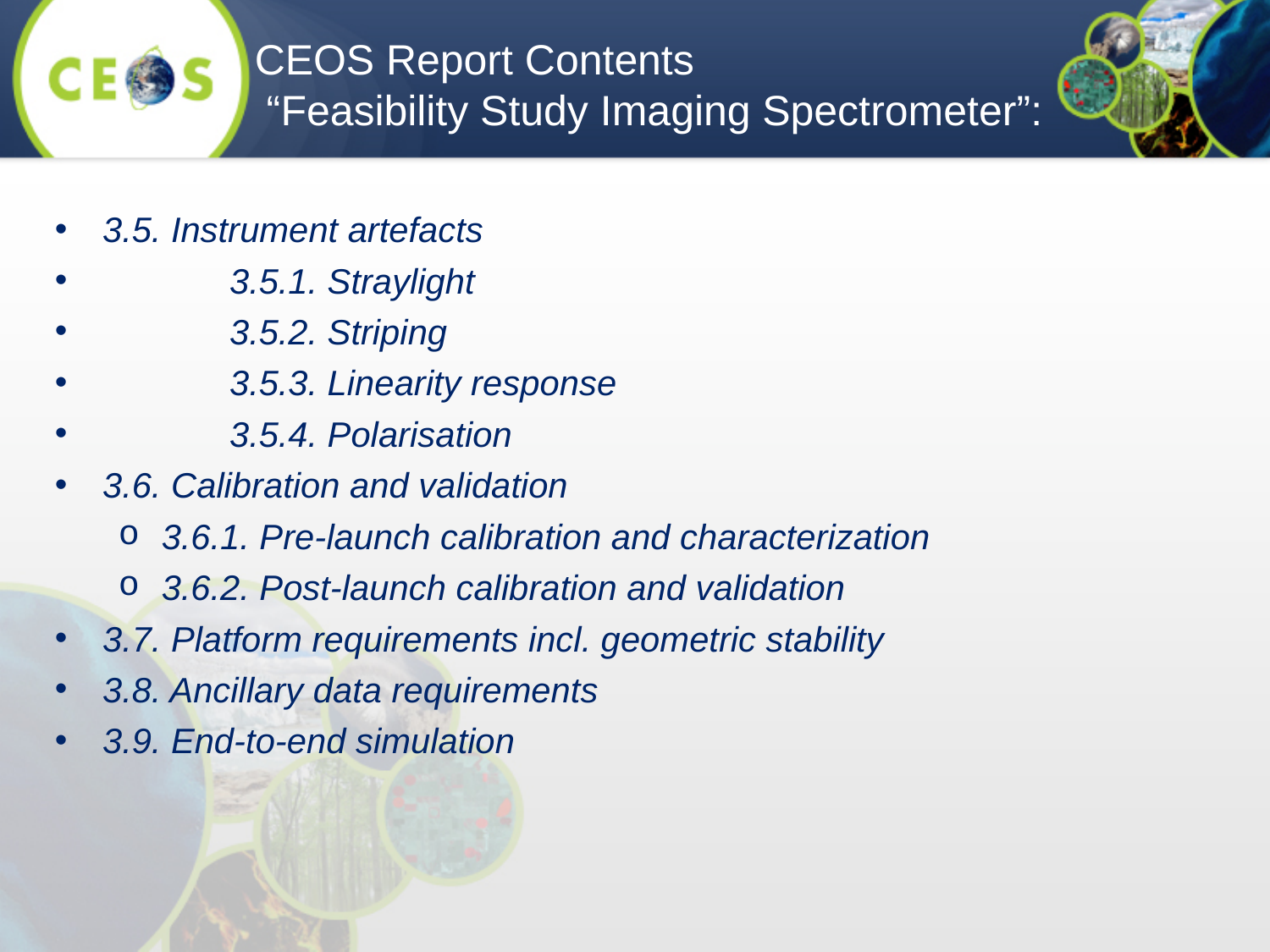

CEOS Report Contents
 “Feasibility Study Imaging Spectrometer”:

3.5. Instrument artefacts
	3.5.1. Straylight
	3.5.2. Striping
	3.5.3. Linearity response
	3.5.4. Polarisation
3.6. Calibration and validation
3.6.1. Pre-launch calibration and characterization
3.6.2. Post-launch calibration and validation
3.7. Platform requirements incl. geometric stability
3.8. Ancillary data requirements
3.9. End-to-end simulation